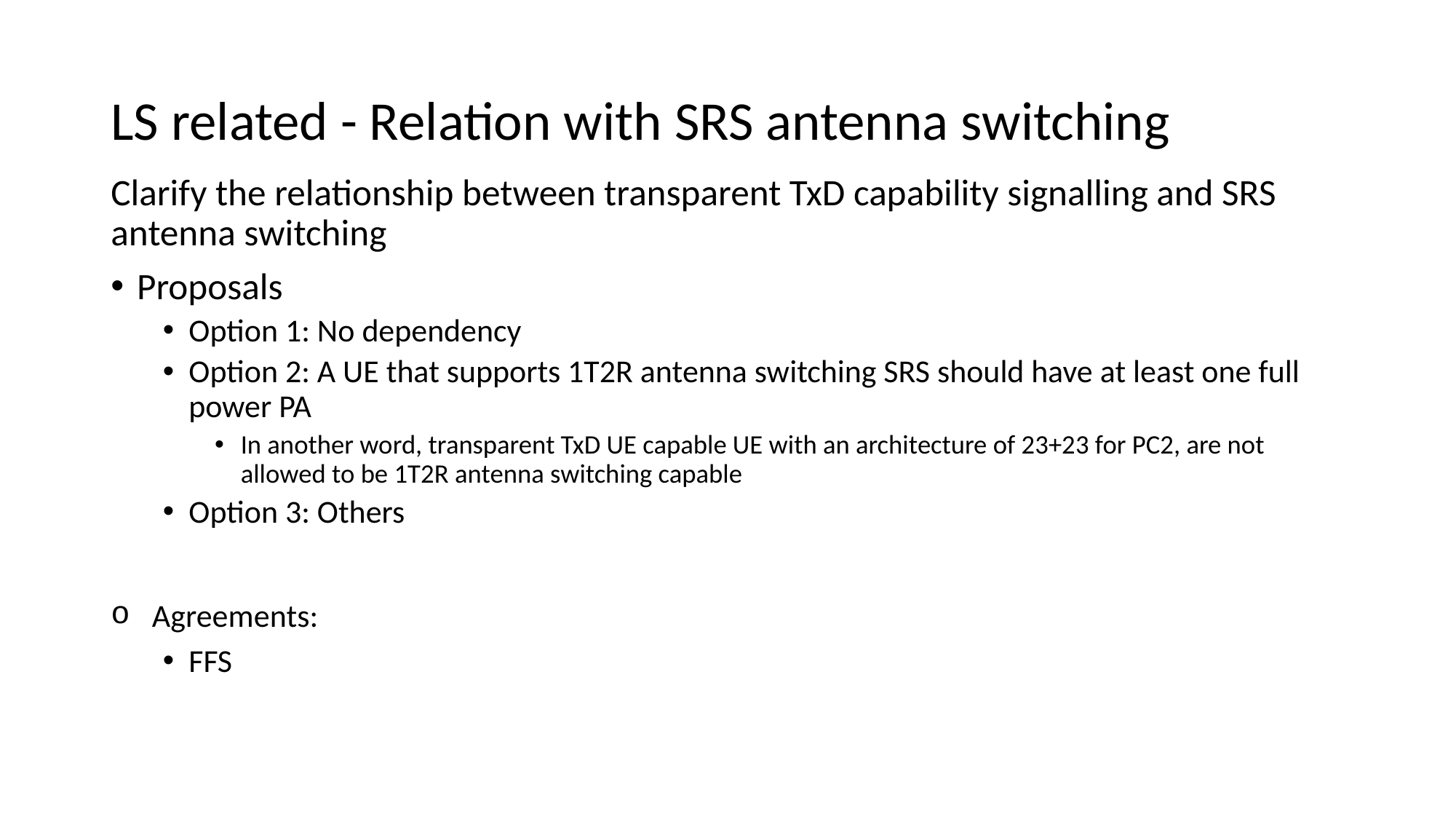

# LS related - Relation with SRS antenna switching
Clarify the relationship between transparent TxD capability signalling and SRS antenna switching
Proposals
Option 1: No dependency
Option 2: A UE that supports 1T2R antenna switching SRS should have at least one full power PA
In another word, transparent TxD UE capable UE with an architecture of 23+23 for PC2, are not allowed to be 1T2R antenna switching capable
Option 3: Others

Agreements:
FFS